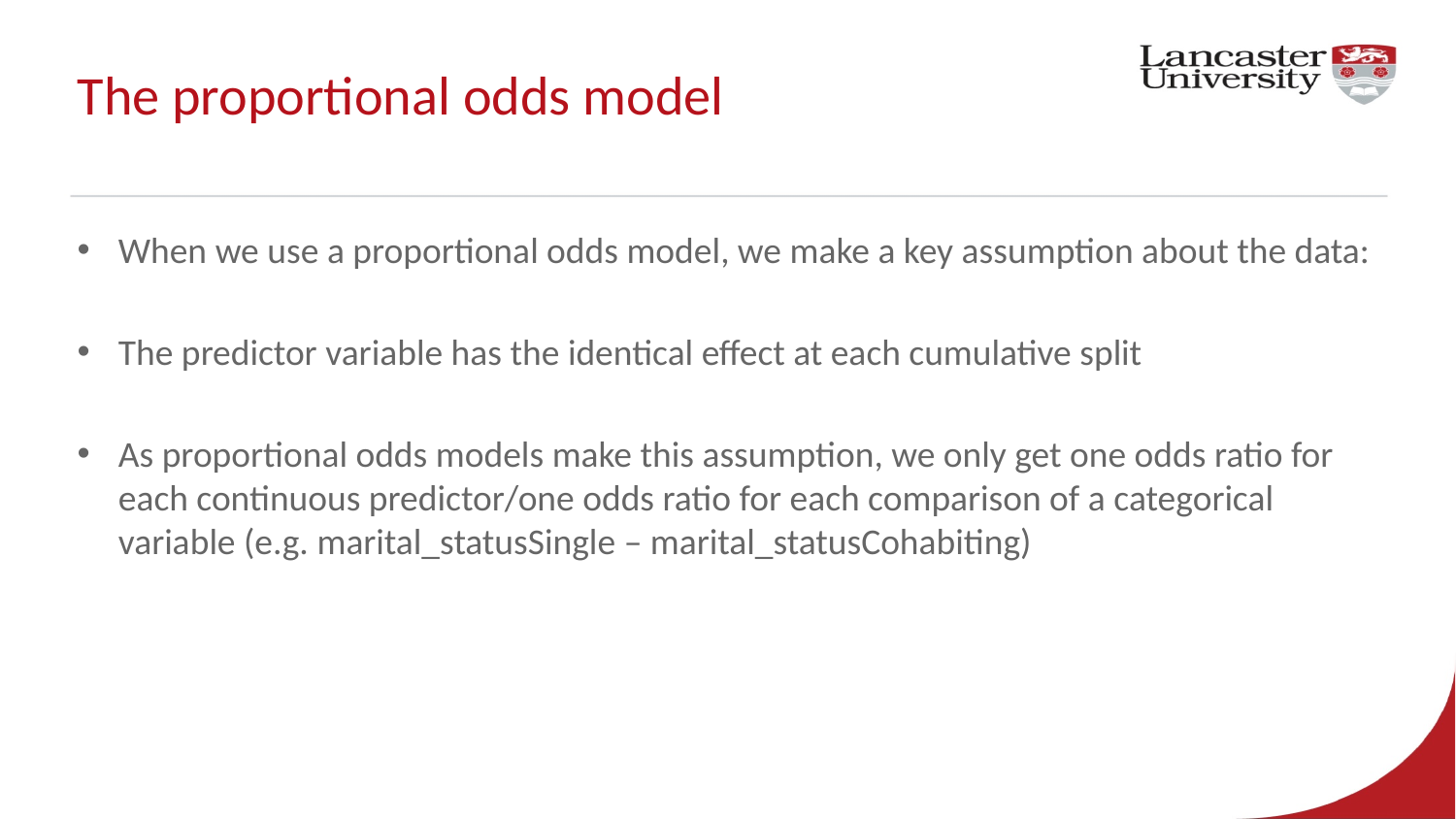

# The proportional odds model
When we use a proportional odds model, we make a key assumption about the data:

The predictor variable has the identical effect at each cumulative split

As proportional odds models make this assumption, we only get one odds ratio for each continuous predictor/one odds ratio for each comparison of a categorical variable (e.g. marital_statusSingle – marital_statusCohabiting)